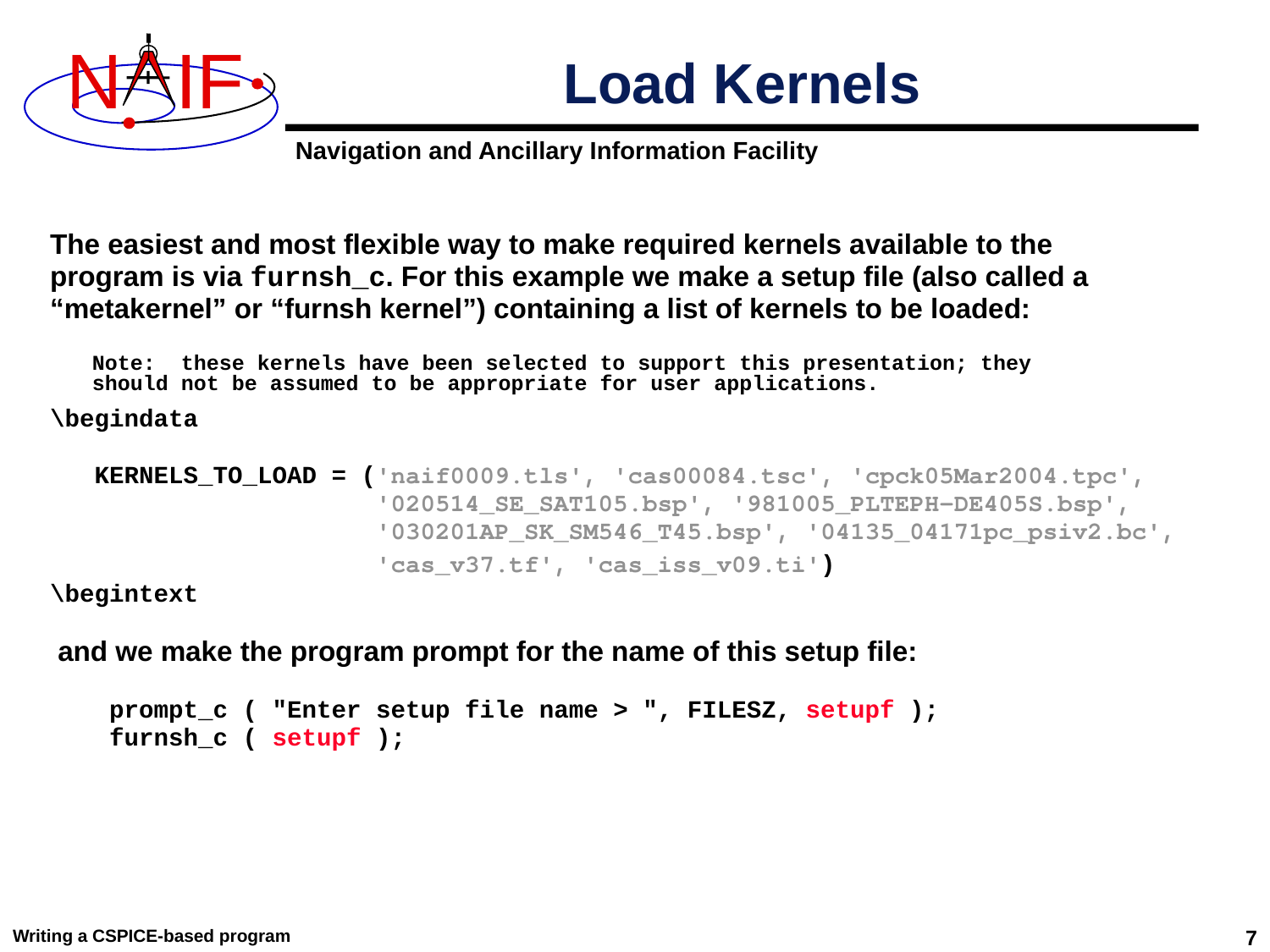

# Load Kernels
The easiest and most flexible way to make required kernels available to the
program is via furnsh_c. For this example we make a setup file (also called a
“metakernel” or “furnsh kernel”) containing a list of kernels to be loaded:

\begindata

   KERNELS_TO_LOAD = ('naif0009.tls', 'cas00084.tsc', 'cpck05Mar2004.tpc',
                      '020514_SE_SAT105.bsp', '981005_PLTEPH-DE405S.bsp',
                      '030201AP_SK_SM546_T45.bsp', '04135_04171pc_psiv2.bc',
                      'cas_v37.tf', 'cas_iss_v09.ti')
\begintext

 and we make the program prompt for the name of this setup file:

    prompt_c ( "Enter setup file name > ", FILESZ, setupf );
    furnsh_c ( setupf );

Note:  these kernels have been selected to support this presentation; they should not be assumed to be appropriate for user applications.

Writing a CSPICE-based program
7